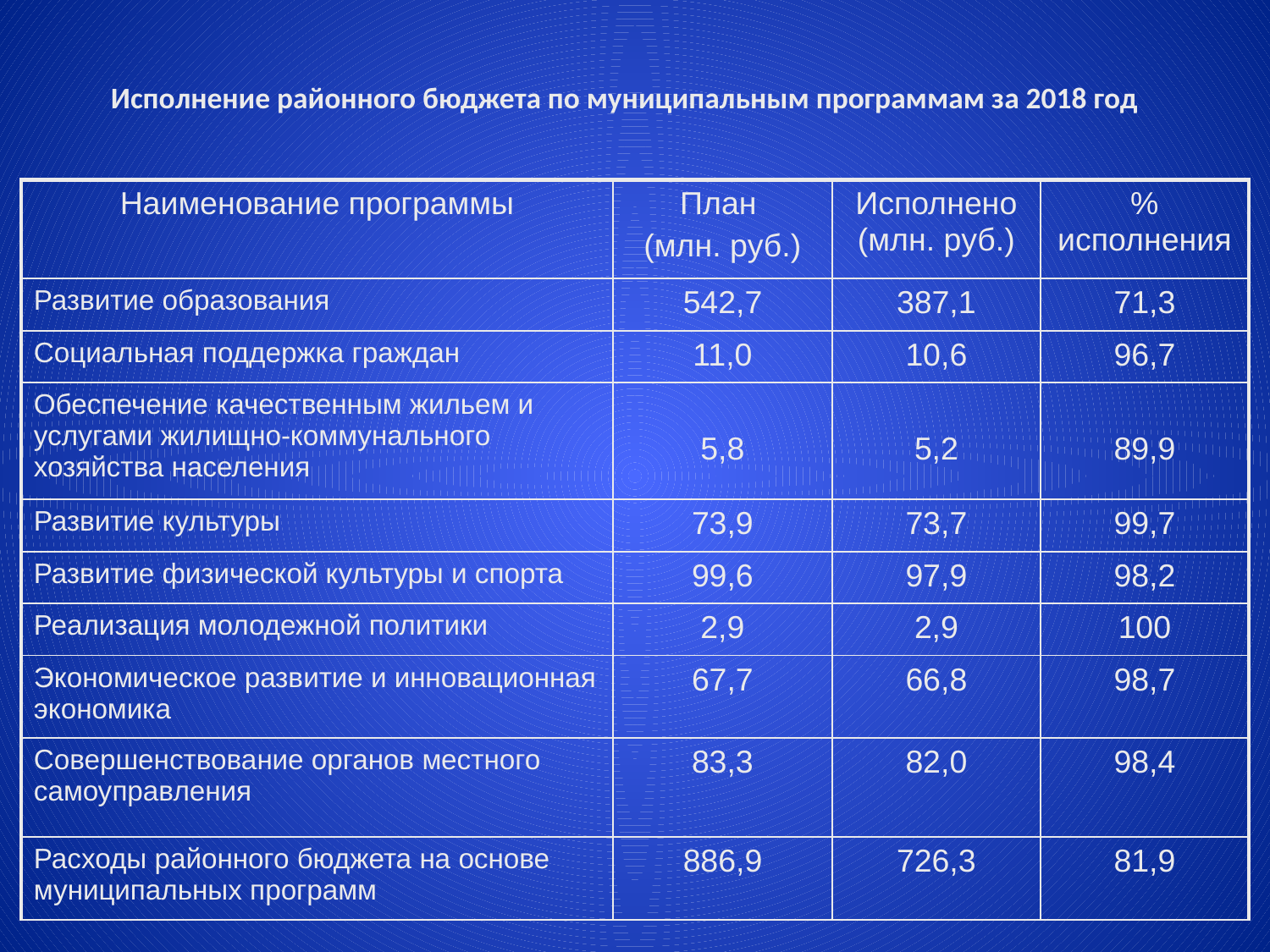

# Исполнение районного бюджета по муниципальным программам за 2018 год
| Наименование программы | План (млн. руб.) | Исполнено (млн. руб.) | % исполнения |
| --- | --- | --- | --- |
| Развитие образования | 542,7 | 387,1 | 71,3 |
| Социальная поддержка граждан | 11,0 | 10,6 | 96,7 |
| Обеспечение качественным жильем и услугами жилищно-коммунального хозяйства населения | 5,8 | 5,2 | 89,9 |
| Развитие культуры | 73,9 | 73,7 | 99,7 |
| Развитие физической культуры и спорта | 99,6 | 97,9 | 98,2 |
| Реализация молодежной политики | 2,9 | 2,9 | 100 |
| Экономическое развитие и инновационная экономика | 67,7 | 66,8 | 98,7 |
| Совершенствование органов местного самоуправления | 83,3 | 82,0 | 98,4 |
| Расходы районного бюджета на основе муниципальных программ | 886,9 | 726,3 | 81,9 |